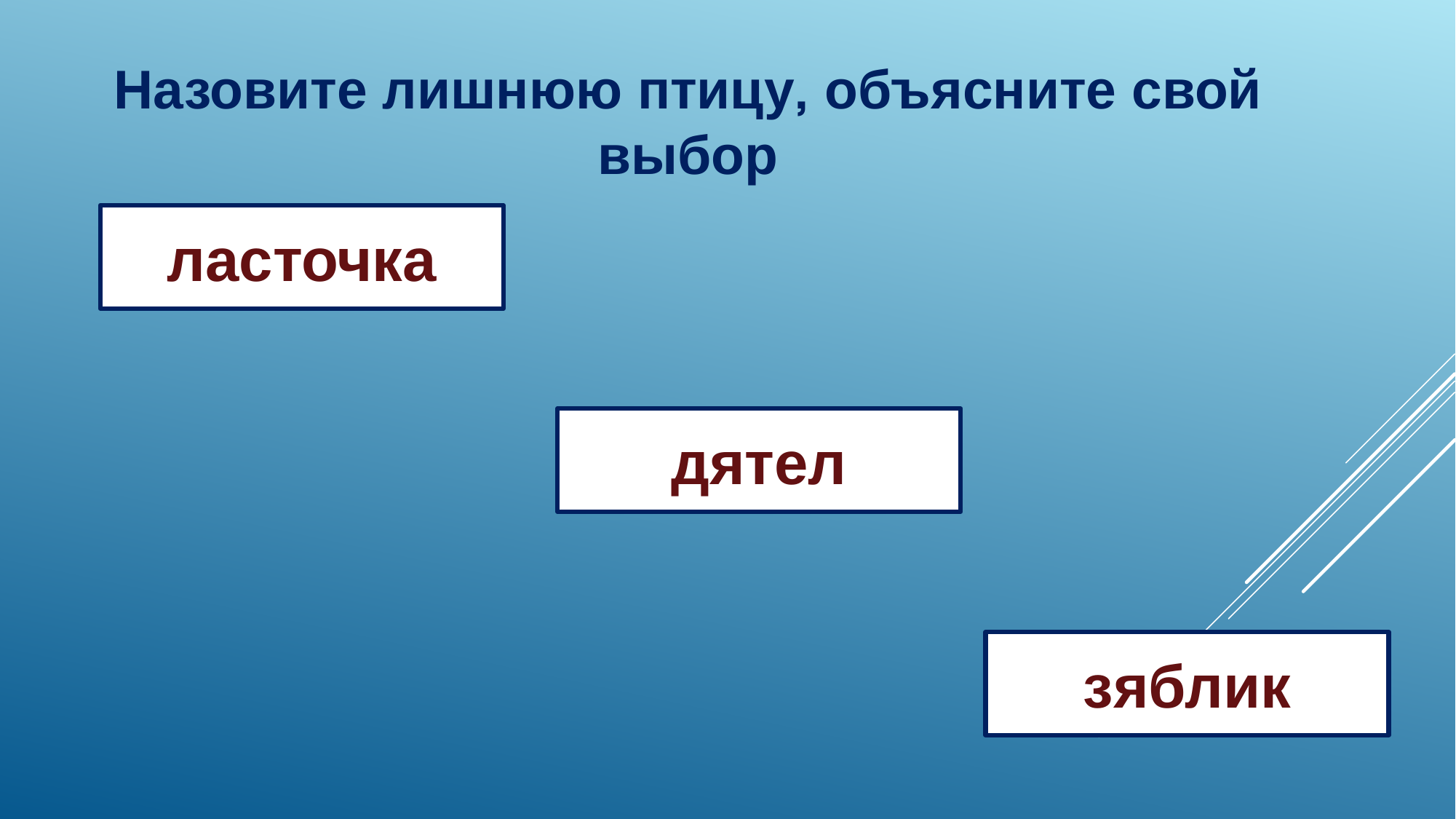

Назовите лишнюю птицу, объясните свой выбор
ласточка
дятел
зяблик